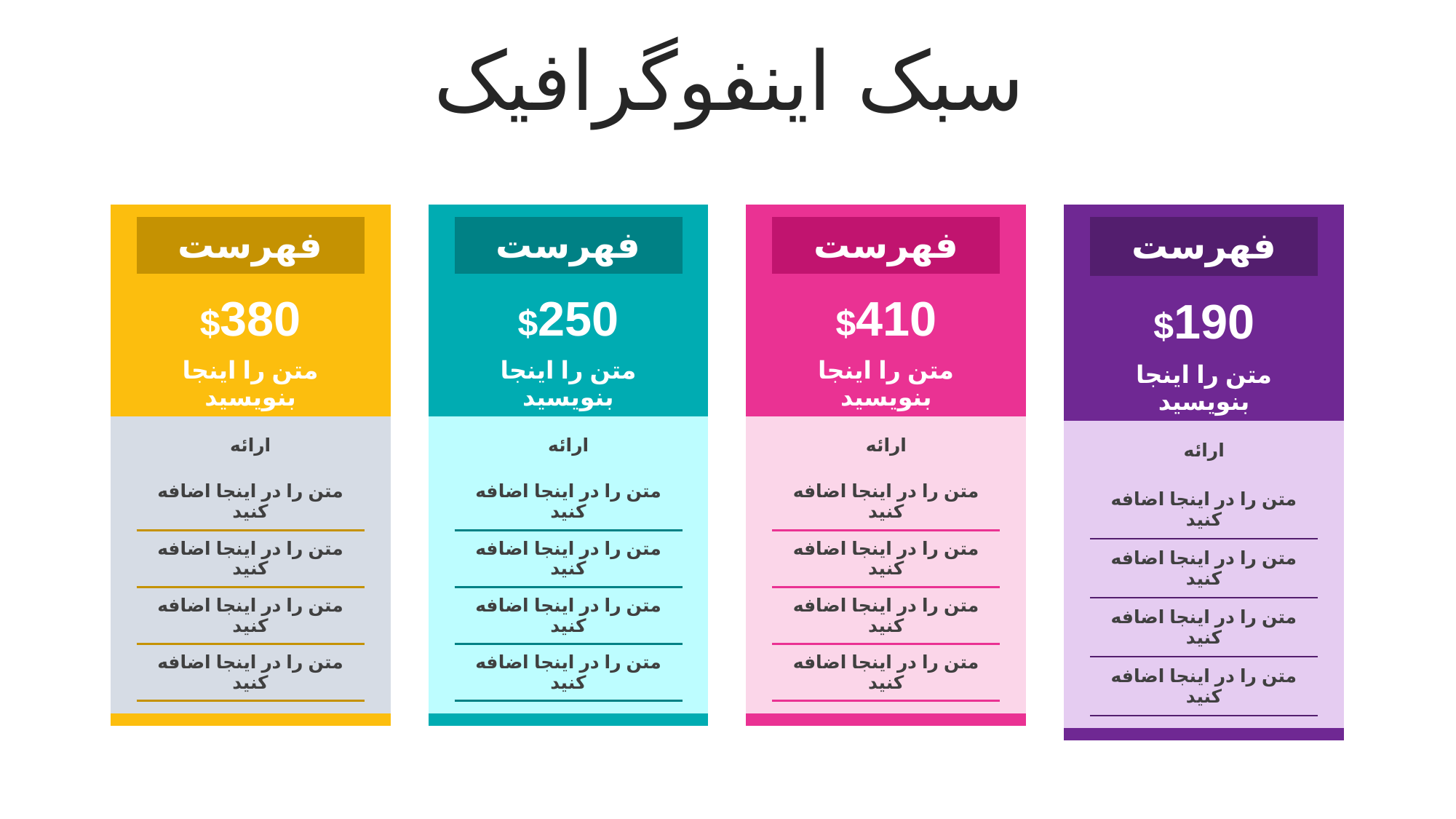

سبک اینفوگرافیک
|  |  |  |
| --- | --- | --- |
|  | فهرست |  |
|  |  |  |
|  | $380 |  |
|  | متن را اینجا بنویسید |  |
|  | ارائه |  |
|  | متن را در اینجا اضافه کنید |  |
|  | متن را در اینجا اضافه کنید |  |
|  | متن را در اینجا اضافه کنید |  |
|  | متن را در اینجا اضافه کنید |  |
|  |  |  |
|  |  |  |
|  |  |  |
| --- | --- | --- |
|  | فهرست |  |
|  |  |  |
|  | $250 |  |
|  | متن را اینجا بنویسید |  |
|  | ارائه |  |
|  | متن را در اینجا اضافه کنید |  |
|  | متن را در اینجا اضافه کنید |  |
|  | متن را در اینجا اضافه کنید |  |
|  | متن را در اینجا اضافه کنید |  |
|  |  |  |
|  |  |  |
|  |  |  |
| --- | --- | --- |
|  | فهرست |  |
|  |  |  |
|  | $410 |  |
|  | متن را اینجا بنویسید |  |
|  | ارائه |  |
|  | متن را در اینجا اضافه کنید |  |
|  | متن را در اینجا اضافه کنید |  |
|  | متن را در اینجا اضافه کنید |  |
|  | متن را در اینجا اضافه کنید |  |
|  |  |  |
|  |  |  |
|  |  |  |
| --- | --- | --- |
|  | فهرست |  |
|  |  |  |
|  | $190 |  |
|  | متن را اینجا بنویسید |  |
|  | ارائه |  |
|  | متن را در اینجا اضافه کنید |  |
|  | متن را در اینجا اضافه کنید |  |
|  | متن را در اینجا اضافه کنید |  |
|  | متن را در اینجا اضافه کنید |  |
|  |  |  |
|  |  |  |